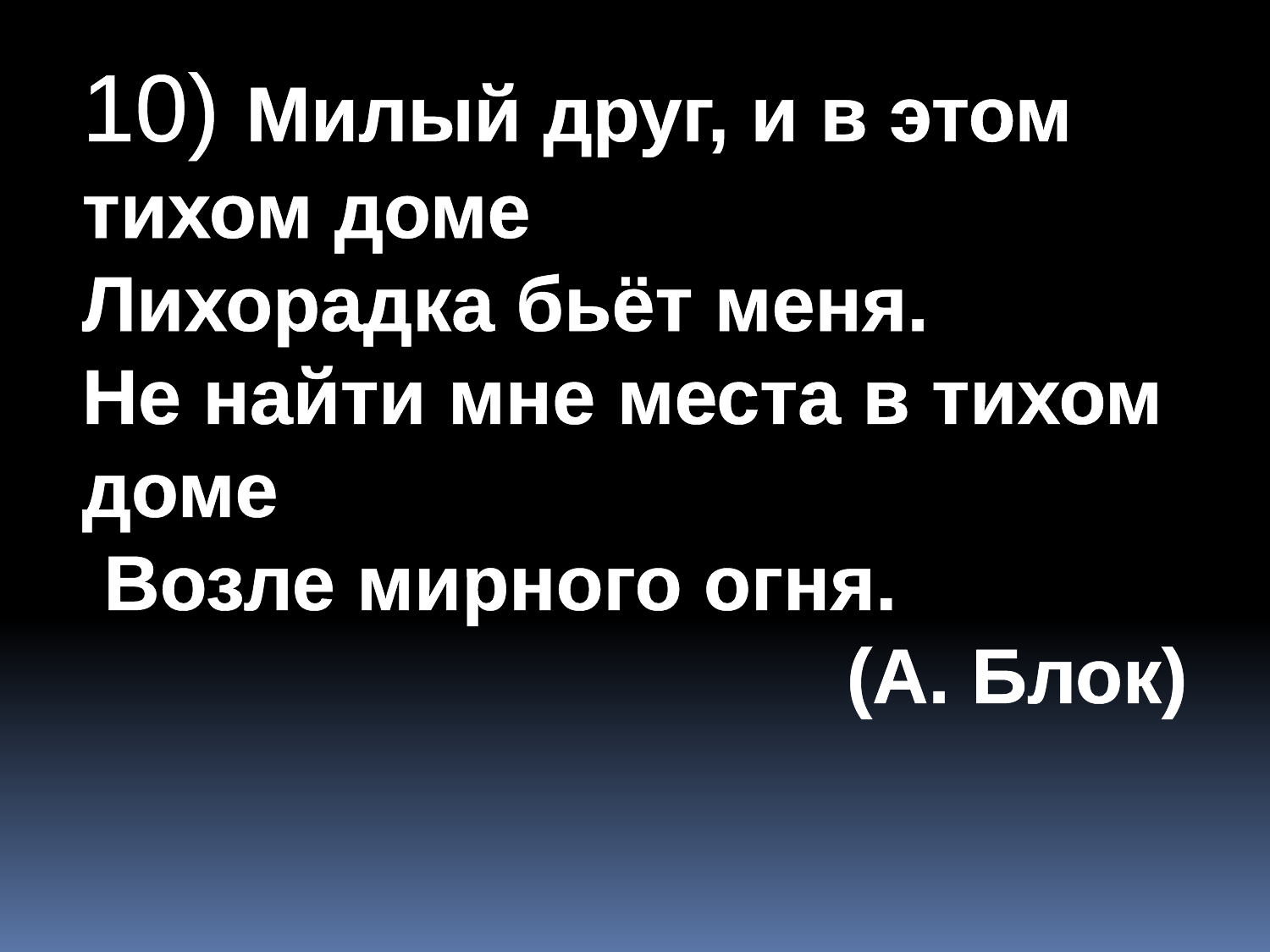

10) Милый друг, и в этом тихом доме
Лихорадка бьёт меня.
Не найти мне места в тихом доме
 Возле мирного огня.
(А. Блок)